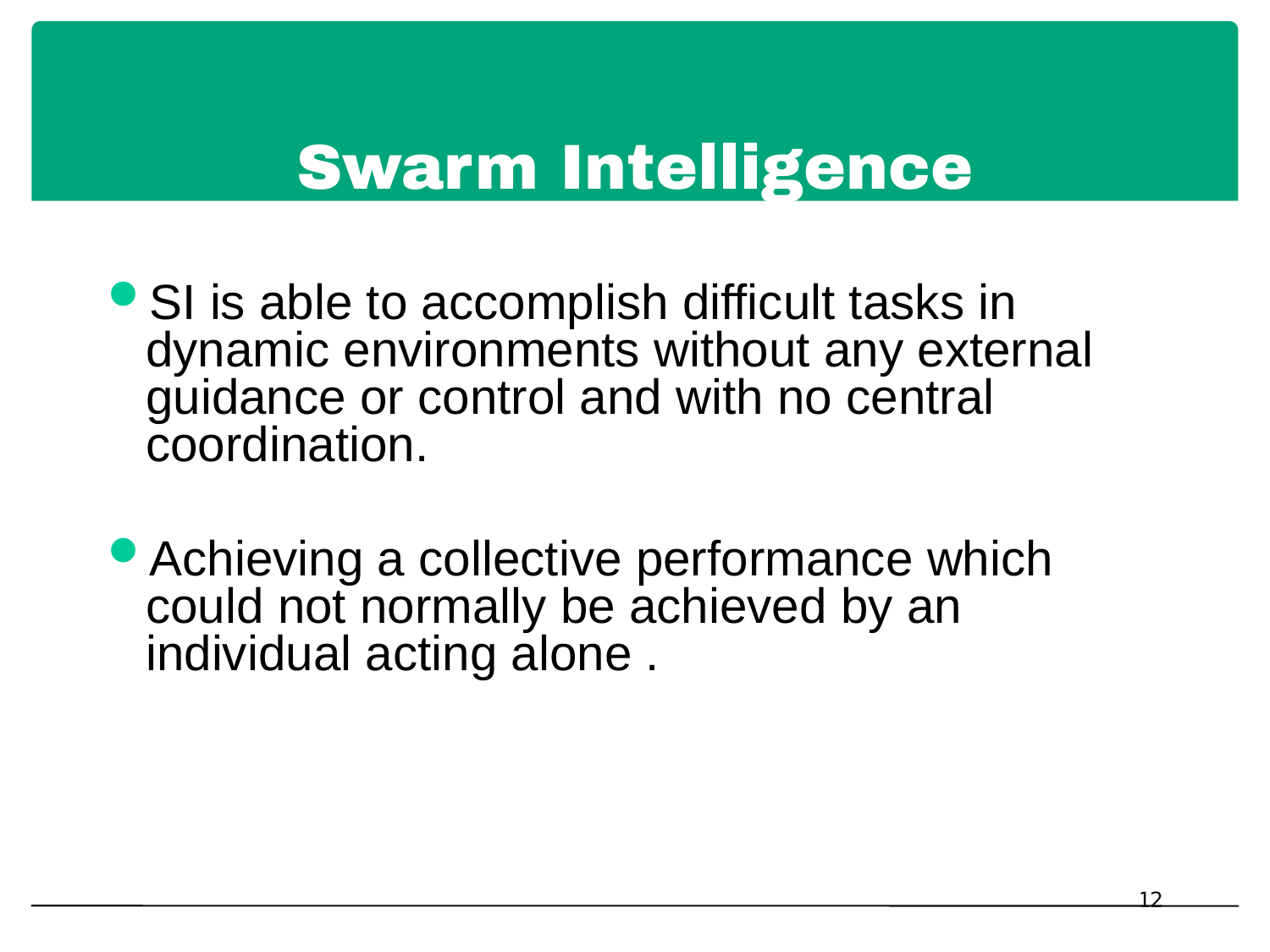

# Swarm Intelligence
SI is able to accomplish difficult tasks in dynamic environments without any external guidance or control and with no central coordination.

Achieving a collective performance which could not normally be achieved by an individual acting alone .
12